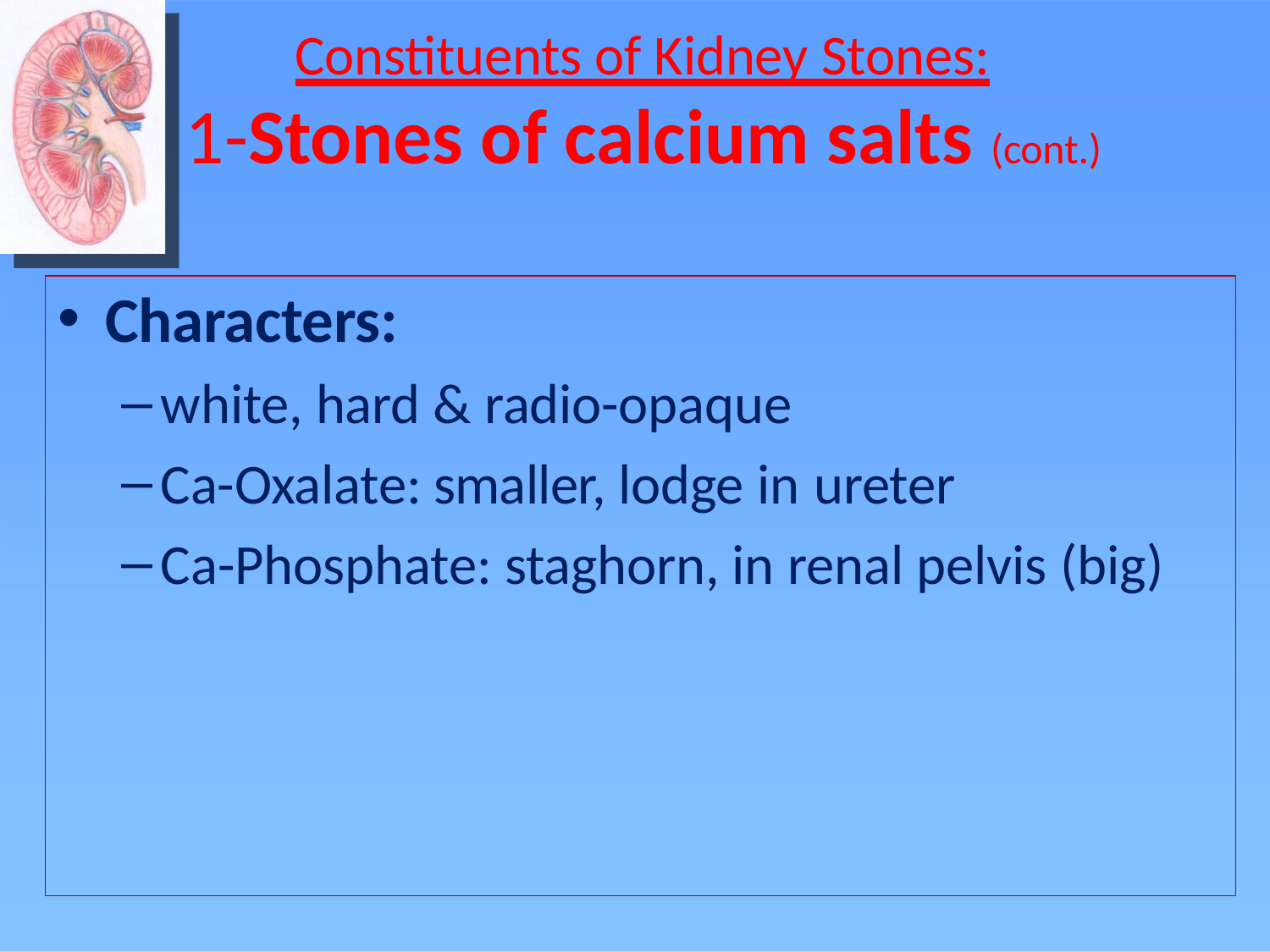

Constituents of Kidney Stones:
# 1-Stones of calcium salts (cont.)

Characters:
white, hard & radio-opaque
Ca-Oxalate: smaller, lodge in ureter
Ca-Phosphate: staghorn, in renal pelvis (big)